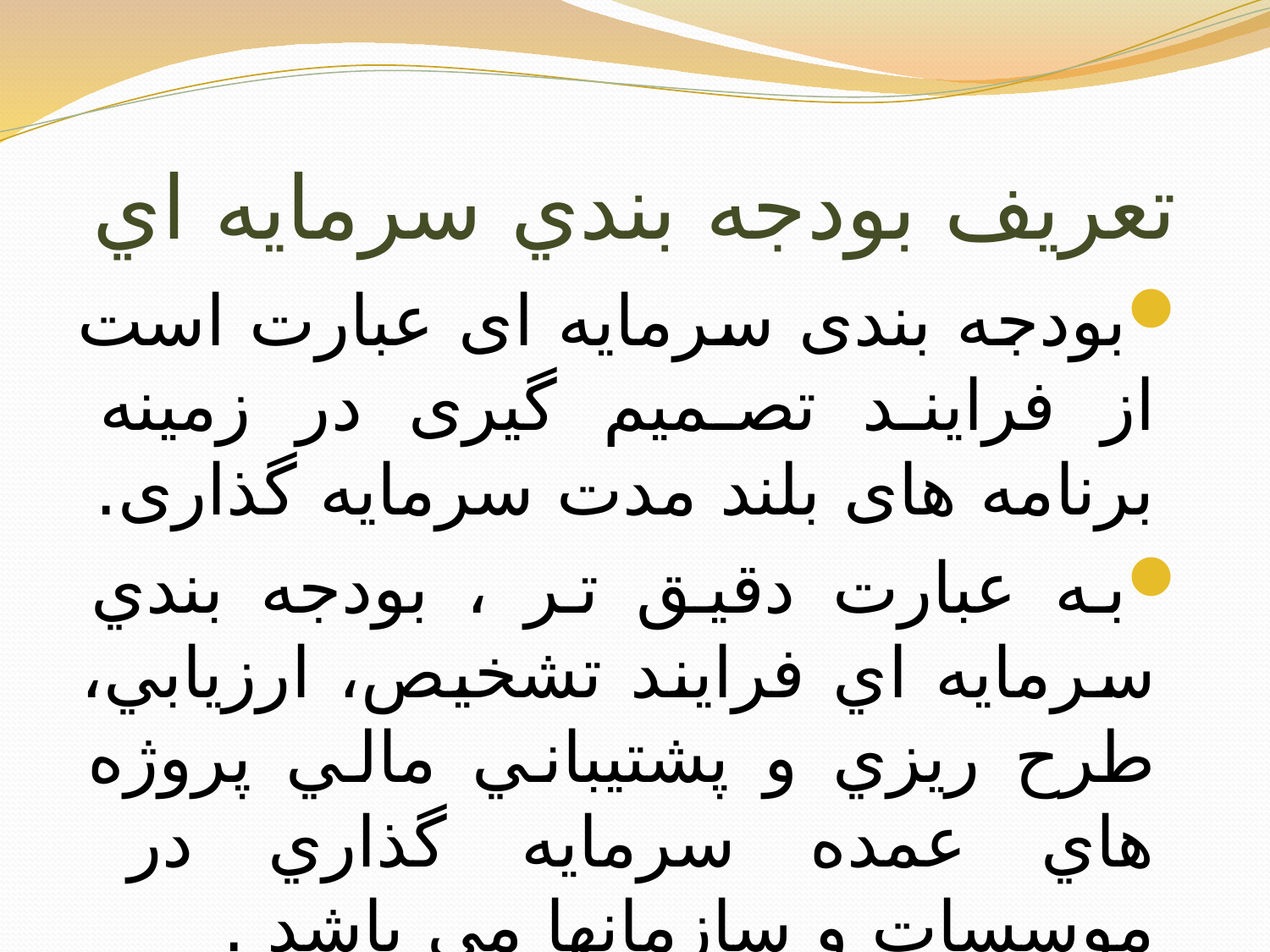

# تعريف بودجه بندي سرمايه اي
بودجه بندی سرمایه ای عبارت است از فرایند تصمیم گیری در زمینه برنامه های بلند مدت سرمایه گذاری.
به عبارت دقيق تر ، بودجه بندي سرمايه اي فرايند تشخيص، ارزيابي، طرح ريزي و پشتيباني مالي پروژه هاي عمده سرمايه گذاري در موسسات و سازمانها می باشد .